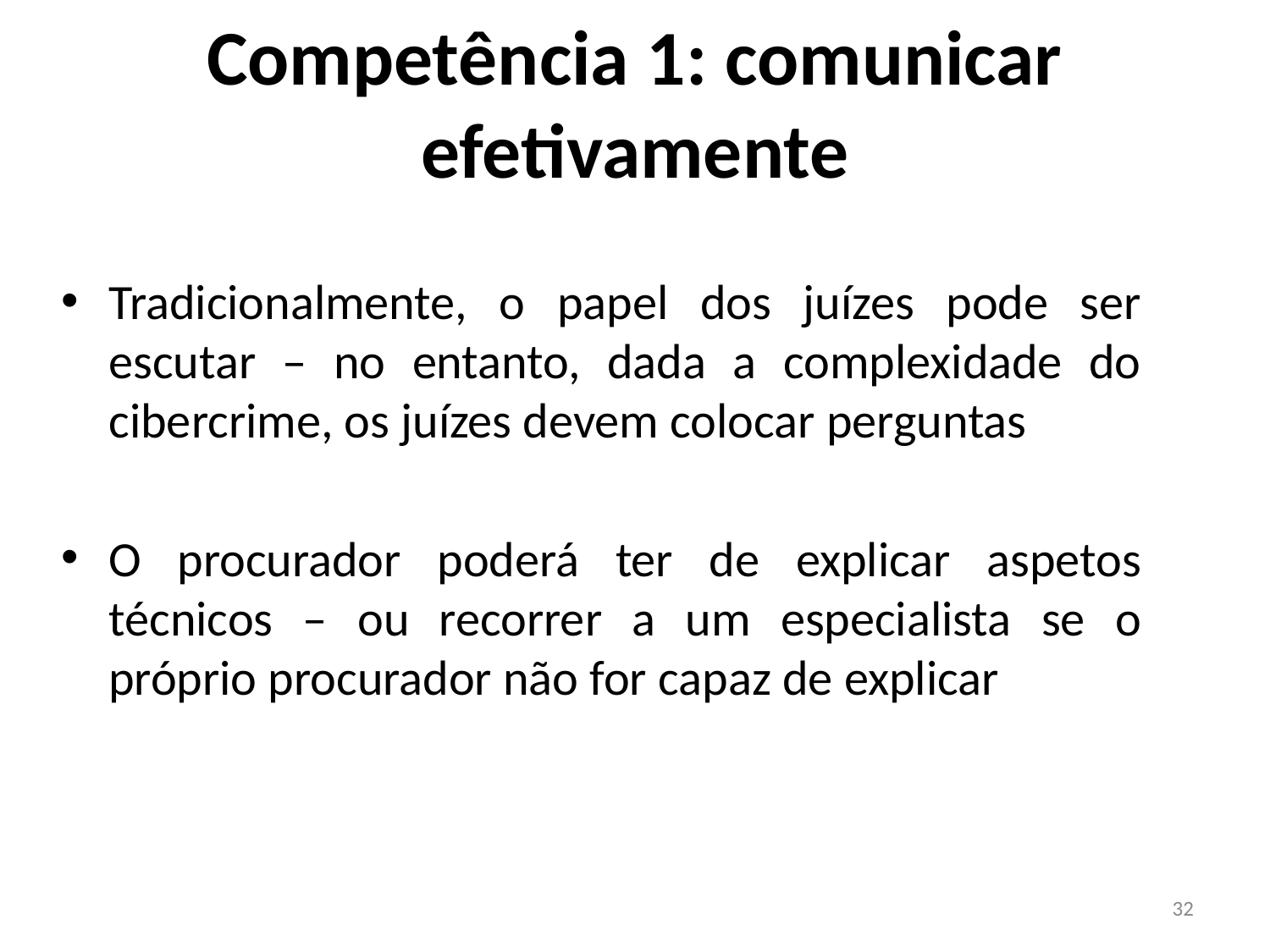

# Competência 1: comunicar efetivamente

Tradicionalmente, o papel dos juízes pode ser escutar – no entanto, dada a complexidade do cibercrime, os juízes devem colocar perguntas

O procurador poderá ter de explicar aspetos técnicos – ou recorrer a um especialista se o próprio procurador não for capaz de explicar

32